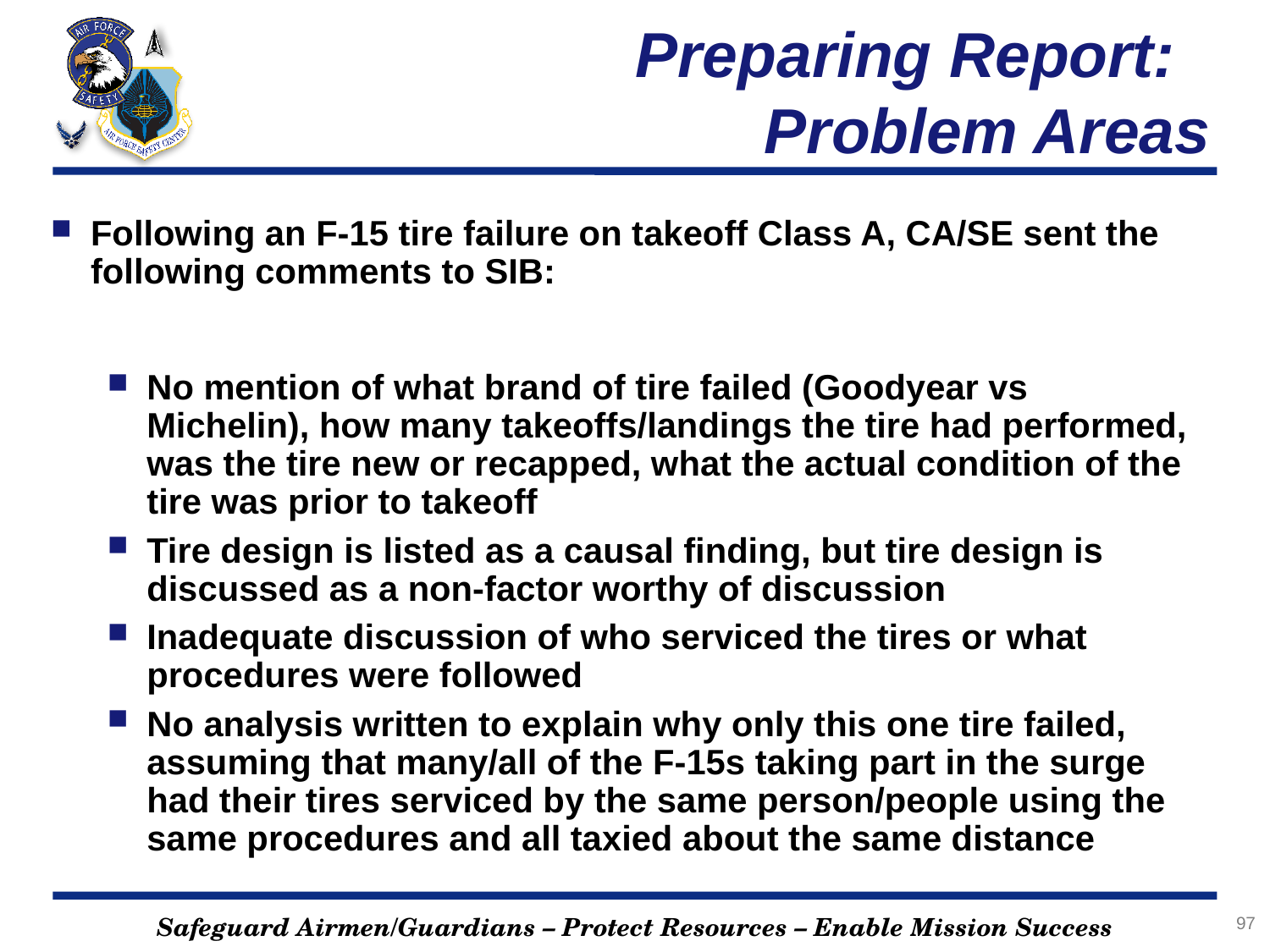

# Preparing Report: Problem Areas
Following an F-15 tire failure on takeoff Class A, CA/SE sent the following comments to SIB:

No mention of what brand of tire failed (Goodyear vs Michelin), how many takeoffs/landings the tire had performed, was the tire new or recapped, what the actual condition of the tire was prior to takeoff
Tire design is listed as a causal finding, but tire design is discussed as a non-factor worthy of discussion
Inadequate discussion of who serviced the tires or what  procedures were followed
No analysis written to explain why only this one tire failed, assuming that many/all of the F-15s taking part in the surge had their tires serviced by the same person/people using the same procedures and all taxied about the same distance

97